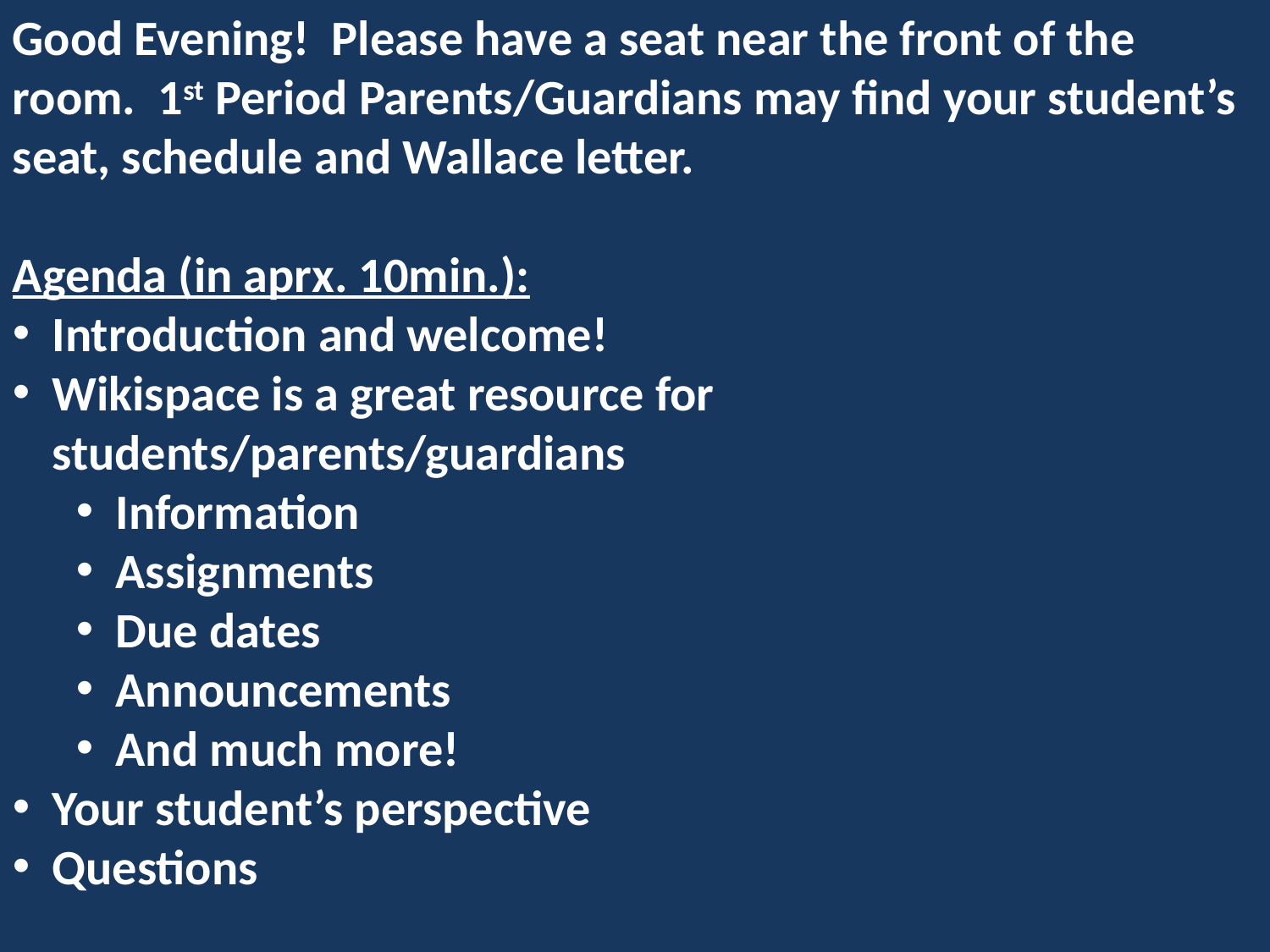

Good Evening!  Please have a seat near the front of the room.  1st Period Parents/Guardians may find your student’s seat, schedule and Wallace letter.

Agenda (in aprx. 10min.):
Introduction and welcome!
Wikispace is a great resource for students/parents/guardians
Information
Assignments
Due dates
Announcements
And much more!
Your student’s perspective
Questions